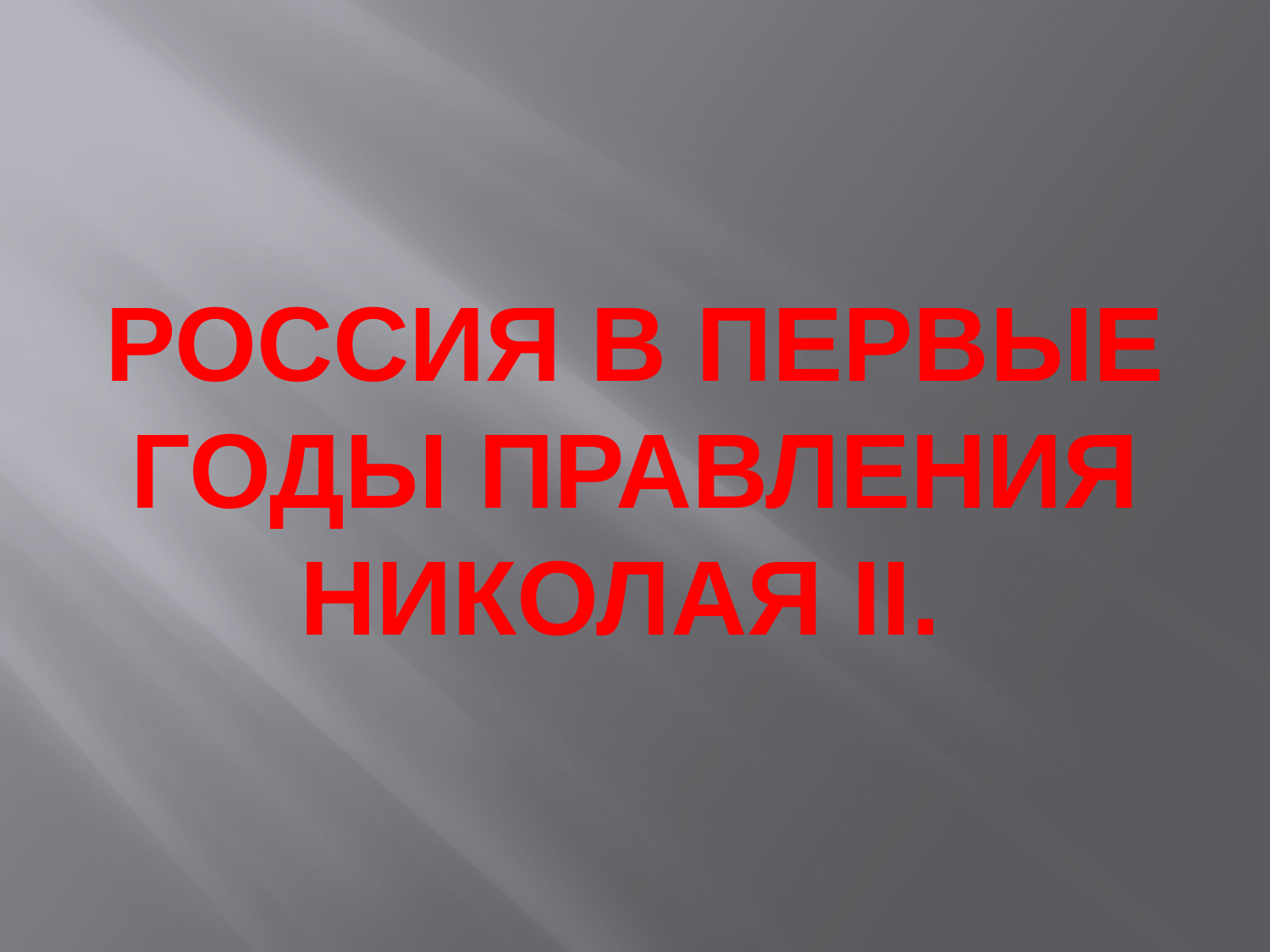

# Россия в первые годы правления Николая II.